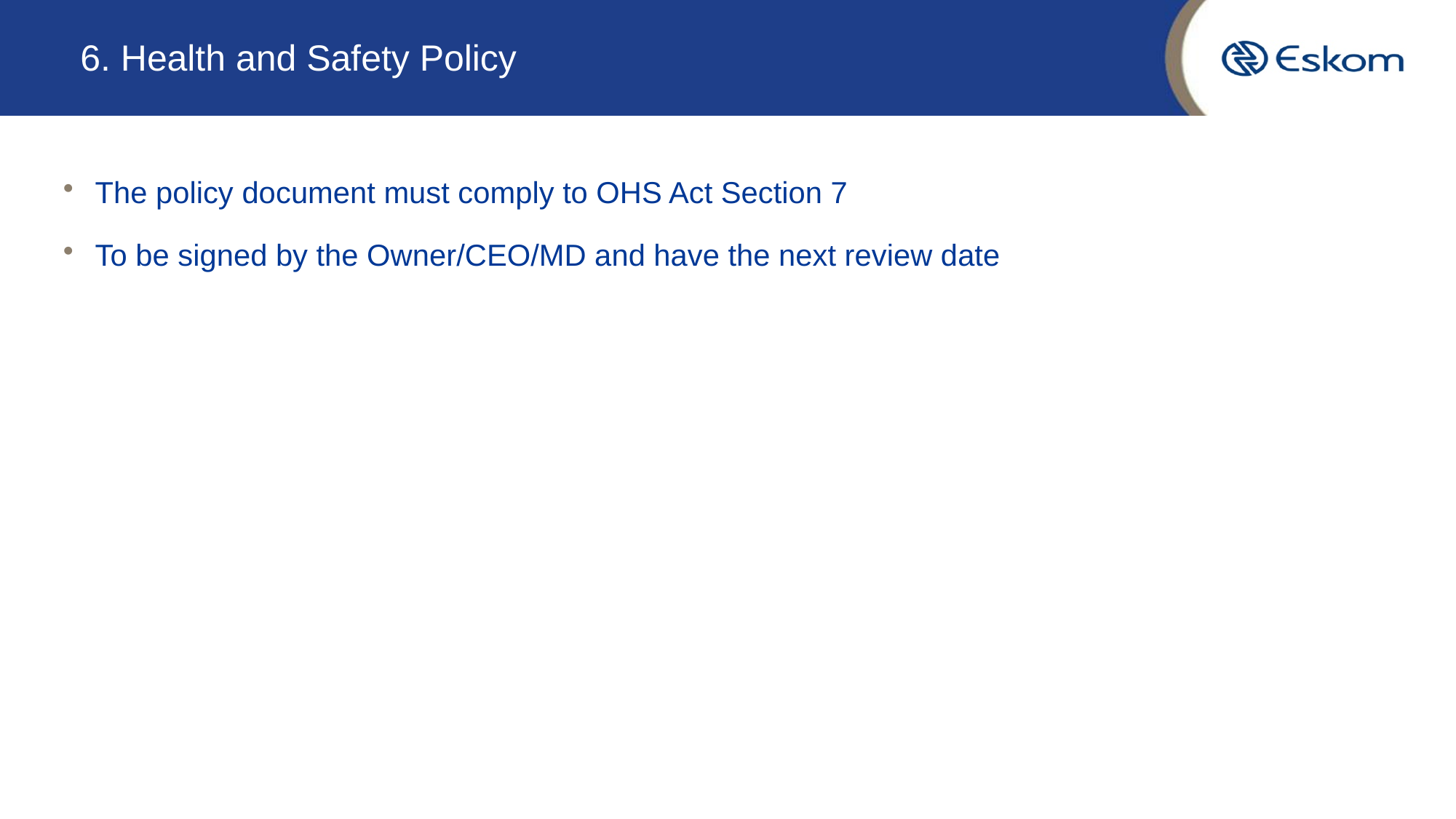

# 6. Health and Safety Policy
The policy document must comply to OHS Act Section 7
To be signed by the Owner/CEO/MD and have the next review date